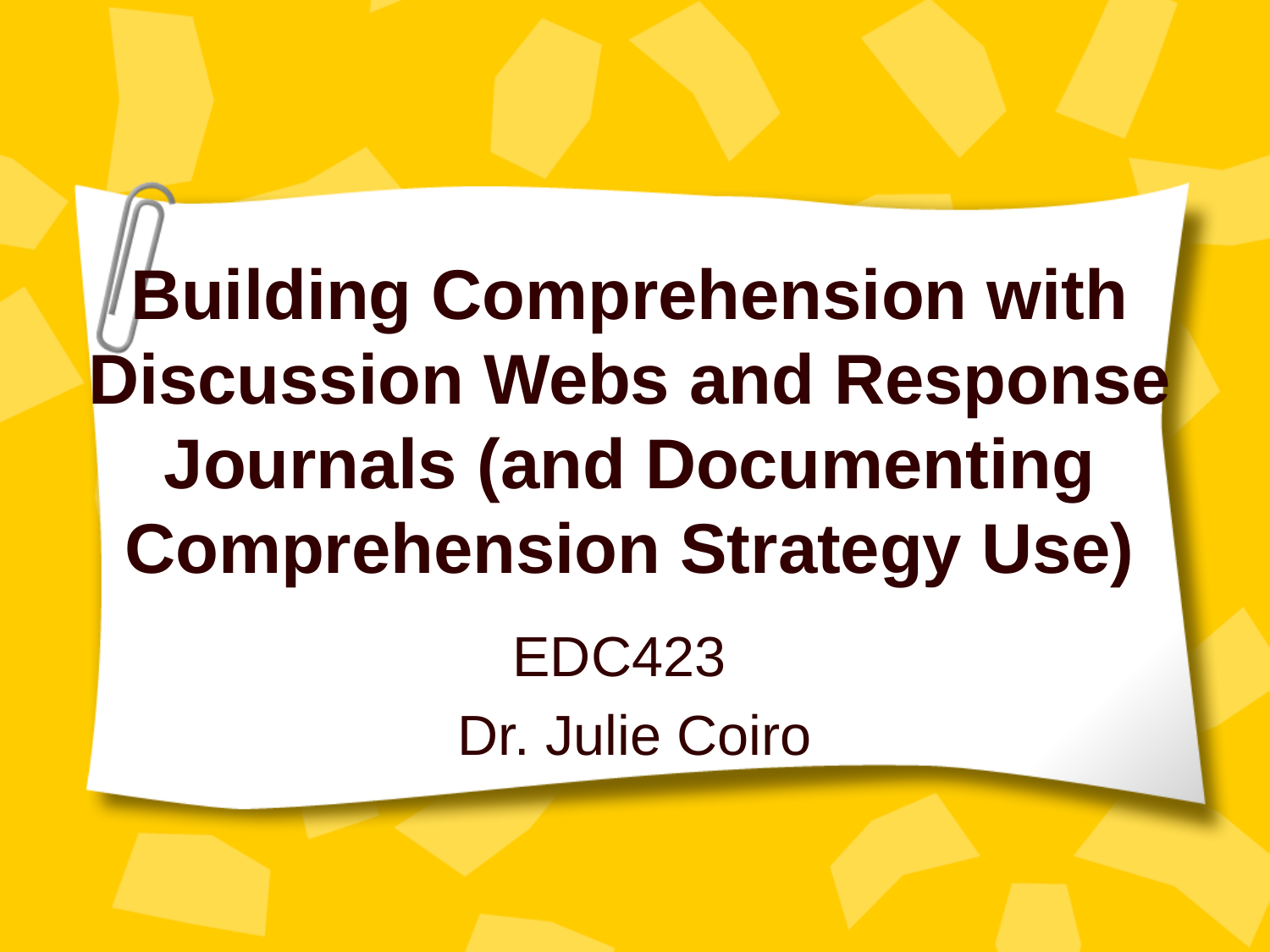

# Building Comprehension with Discussion Webs and Response Journals (and Documenting Comprehension Strategy Use)
EDC423
Dr. Julie Coiro